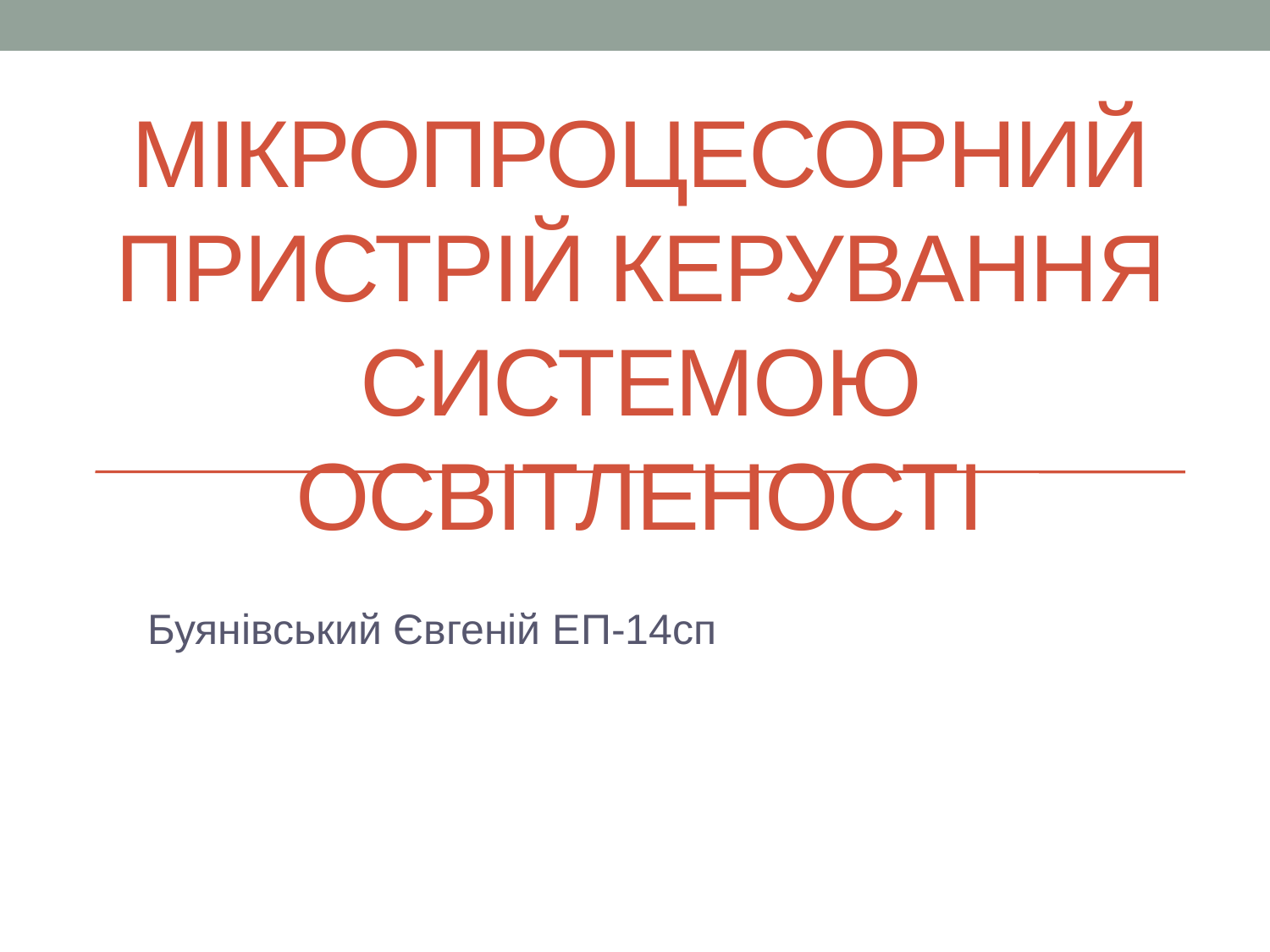

# МІКРОПРОЦЕСОРНИЙПристрій керування системою освітленості
Буянівський Євгеній ЕП-14сп